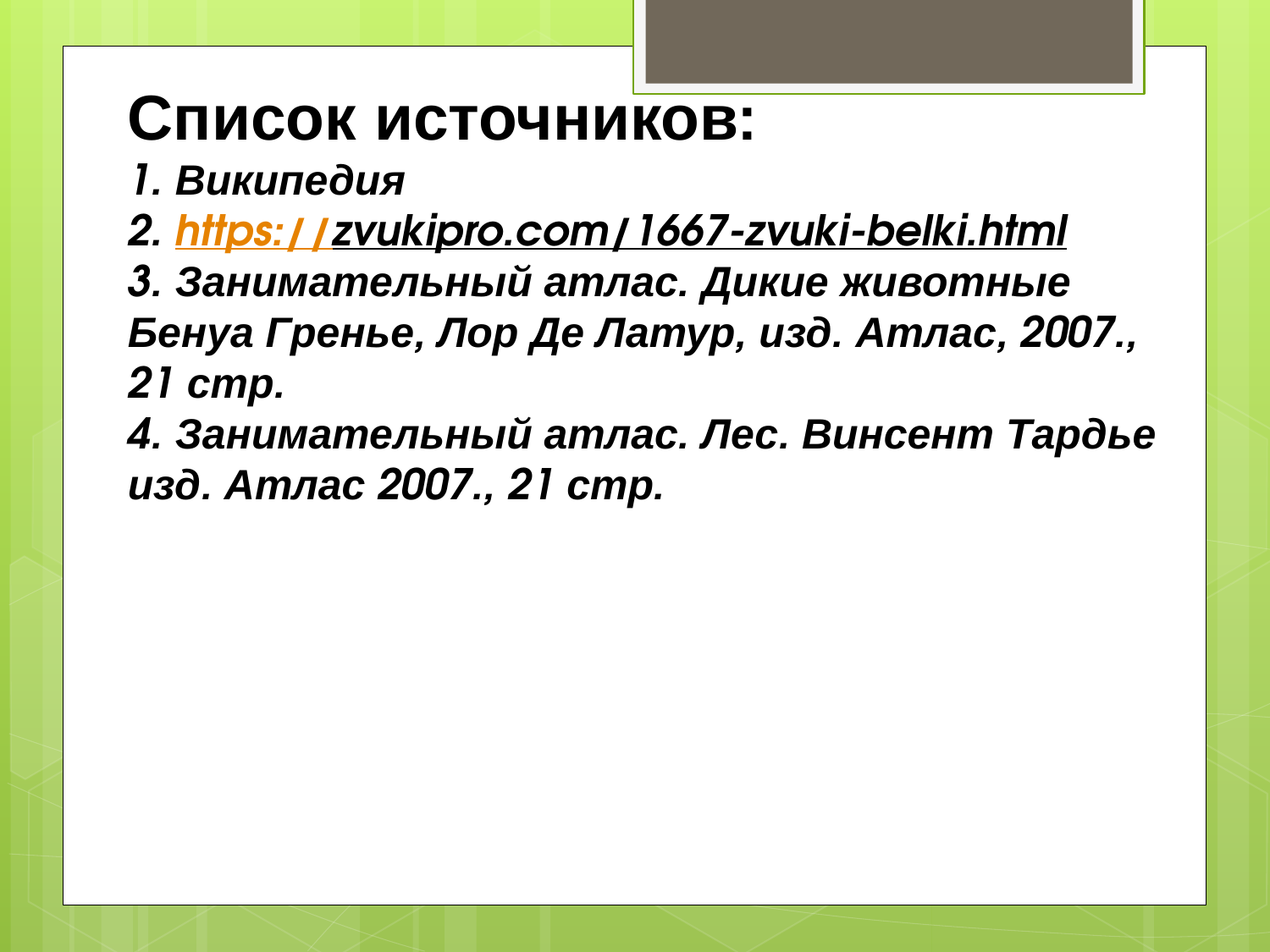

# Список источников: 1. Википедия 2. https://zvukipro.com/1667-zvuki-belki.html 3. Занимательный атлас. Дикие животные Бенуа Гренье, Лор Де Латур, изд. Атлас, 2007., 21 стр. 4. Занимательный атлас. Лес. Винсент Тардье изд. Атлас 2007., 21 стр.